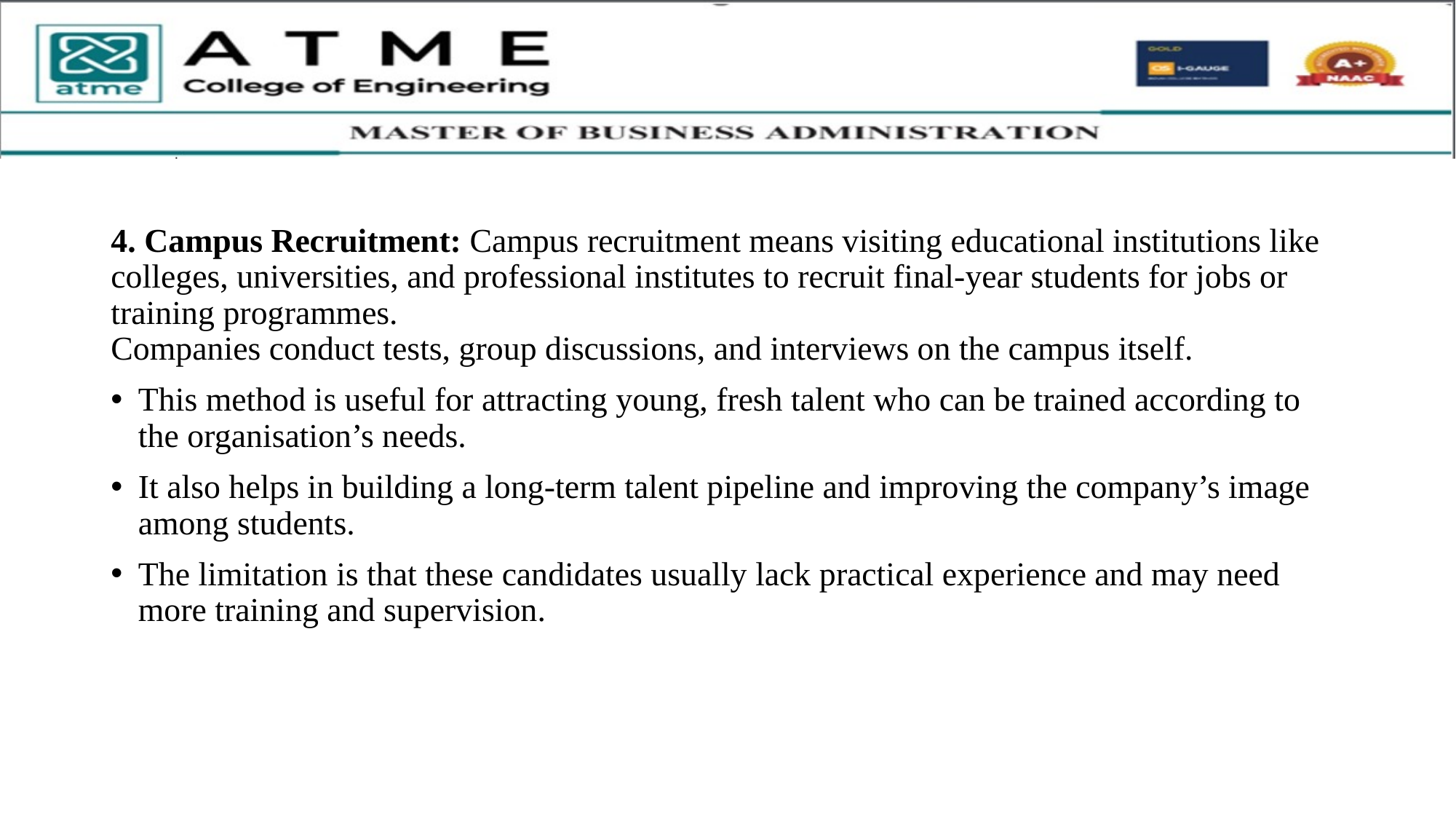

4. Campus Recruitment: Campus recruitment means visiting educational institutions like colleges, universities, and professional institutes to recruit final-year students for jobs or training programmes.
Companies conduct tests, group discussions, and interviews on the campus itself.
This method is useful for attracting young, fresh talent who can be trained according to the organisation’s needs.
It also helps in building a long-term talent pipeline and improving the company’s image among students.
The limitation is that these candidates usually lack practical experience and may need more training and supervision.